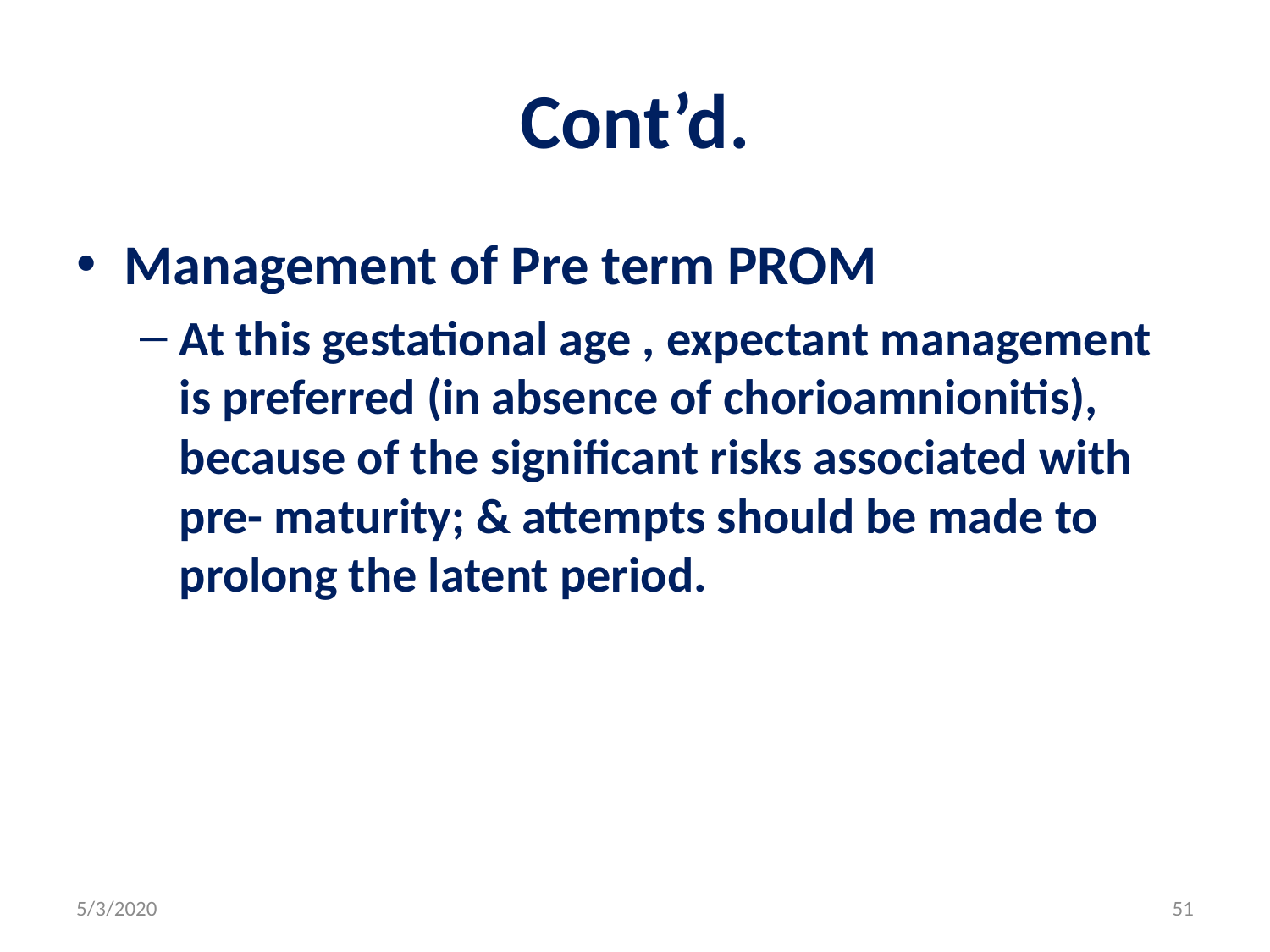

# Cont’d.
Management of Pre term PROM
At this gestational age , expectant management is preferred (in absence of chorioamnionitis), because of the significant risks associated with pre- maturity; & attempts should be made to prolong the latent period.

5/3/2020
51